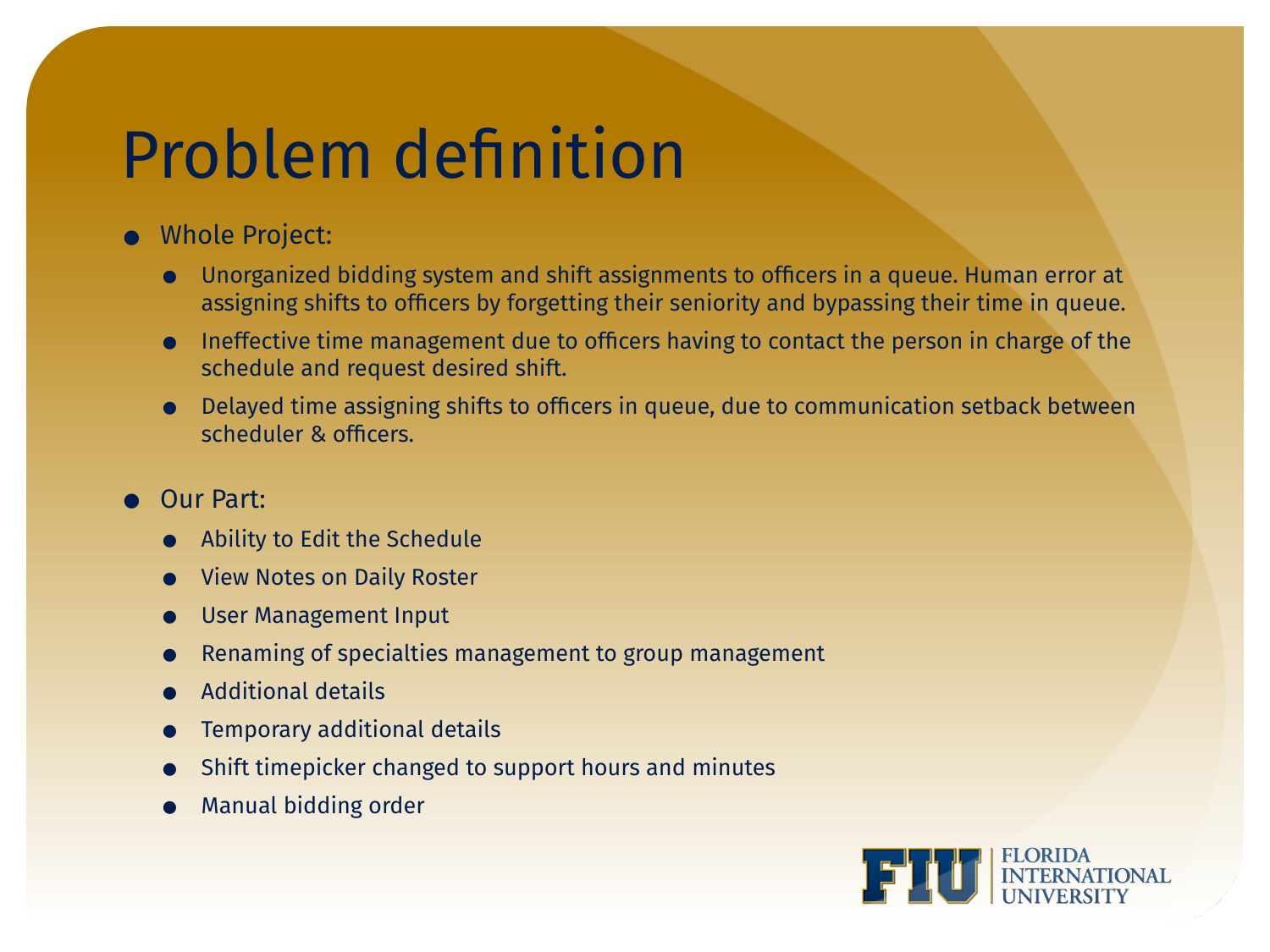

# Problem definition
Whole Project:
Unorganized bidding system and shift assignments to officers in a queue. Human error at assigning shifts to officers by forgetting their seniority and bypassing their time in queue.
Ineffective time management due to officers having to contact the person in charge of the schedule and request desired shift.
Delayed time assigning shifts to officers in queue, due to communication setback between scheduler & officers.
Our Part:
Ability to Edit the Schedule
View Notes on Daily Roster
User Management Input
Renaming of specialties management to group management
Additional details
Temporary additional details
Shift timepicker changed to support hours and minutes
Manual bidding order